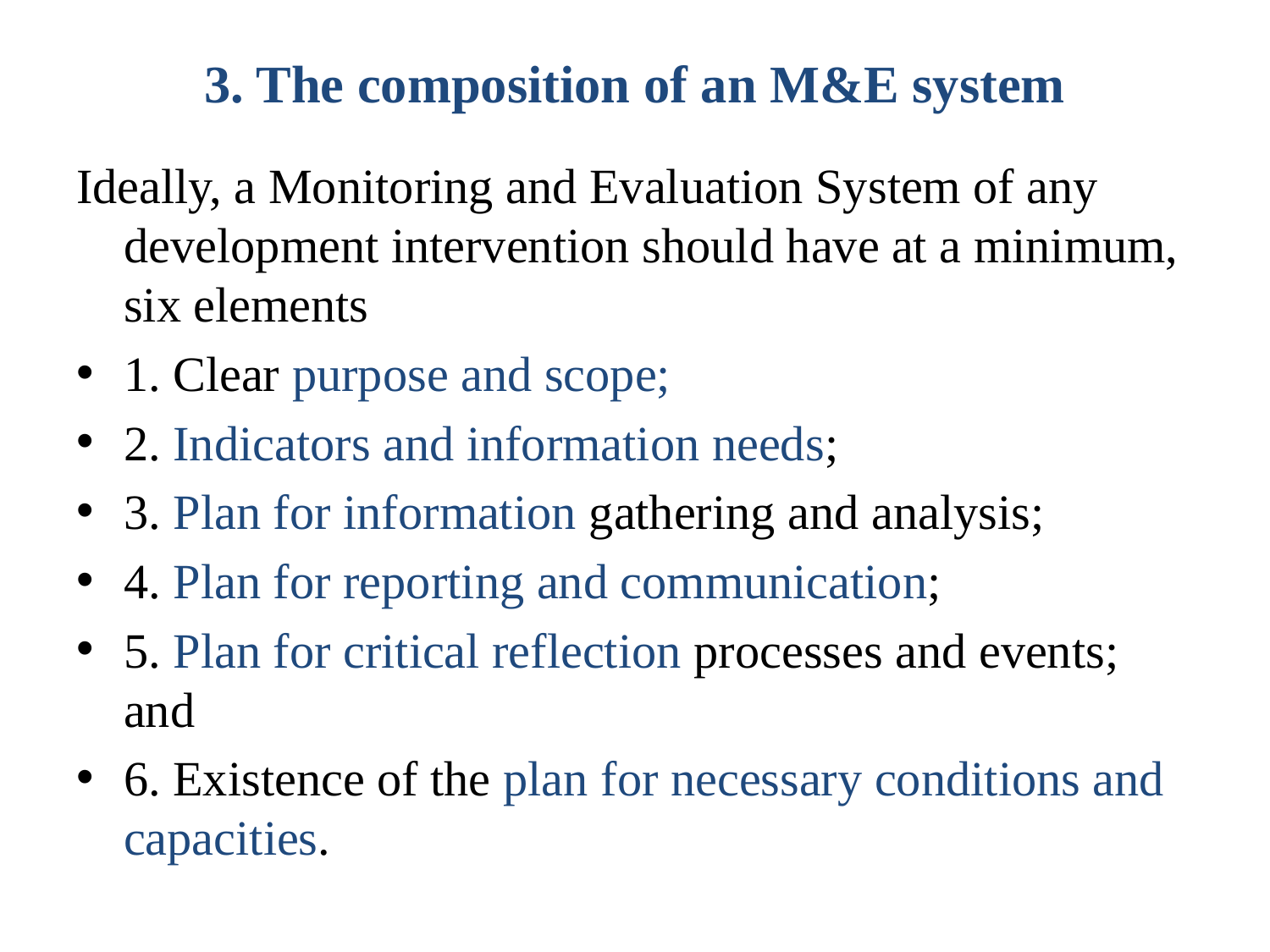

# 3. The composition of an M&E system
Ideally, a Monitoring and Evaluation System of any development intervention should have at a minimum, six elements
1. Clear purpose and scope;
2. Indicators and information needs;
3. Plan for information gathering and analysis;
4. Plan for reporting and communication;
5. Plan for critical reflection processes and events; and
6. Existence of the plan for necessary conditions and capacities.